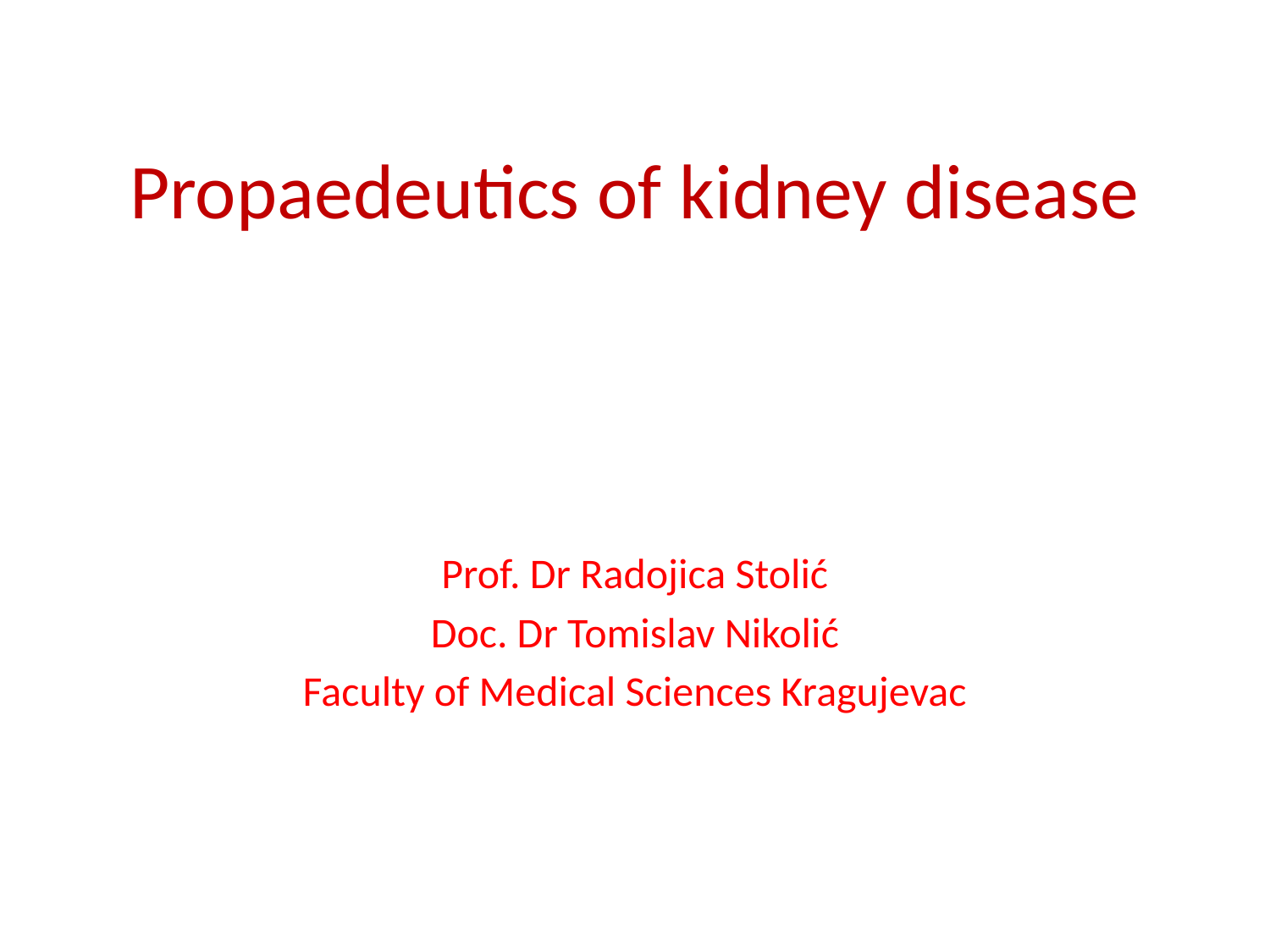

# Propaedeutics of kidney disease
Prof. Dr Radojica Stolić
Doc. Dr Tomislav Nikolić
Faculty of Medical Sciences Kragujevac